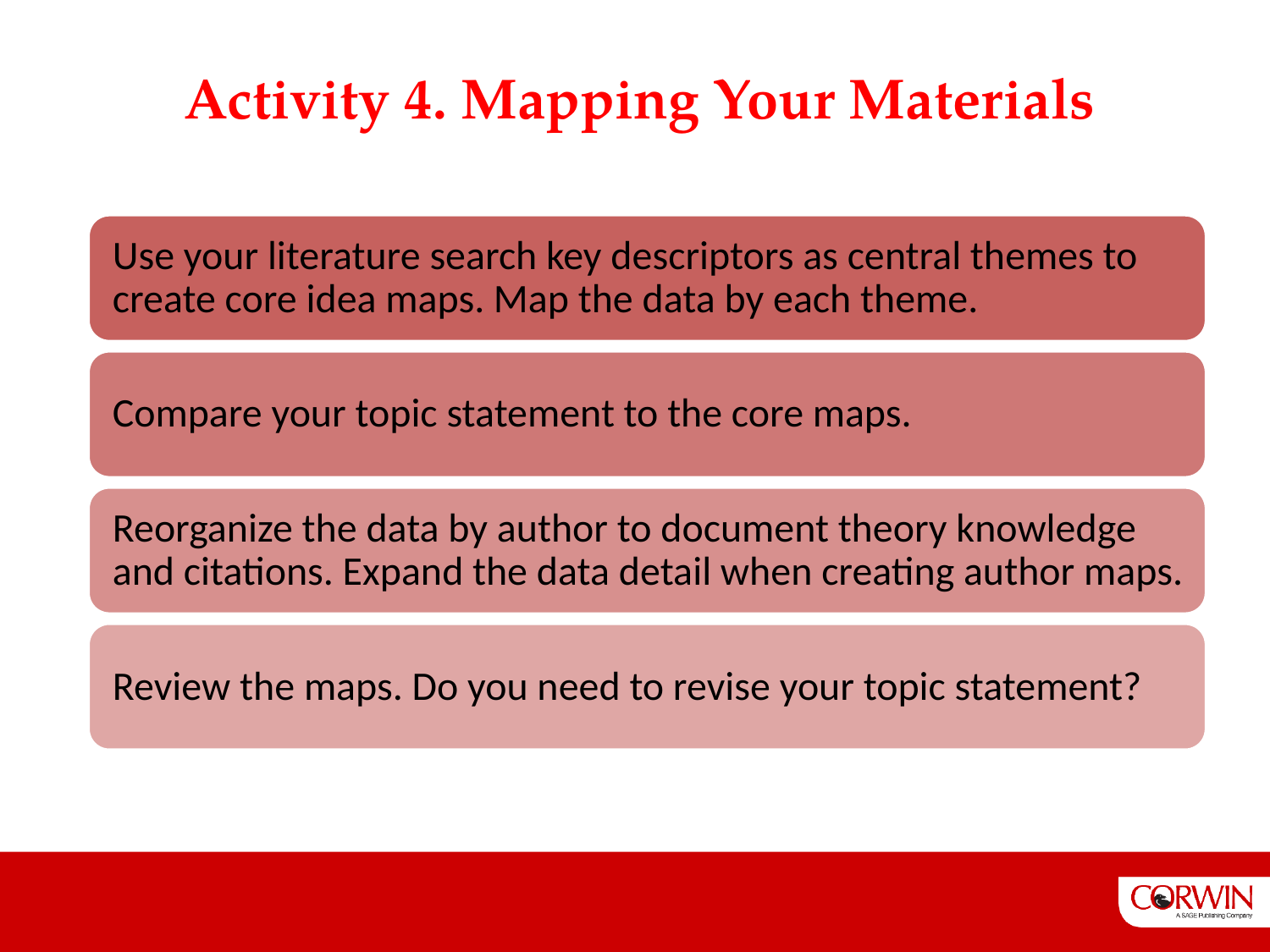

# Activity 4. Mapping Your Materials
Use your literature search key descriptors as central themes to create core idea maps. Map the data by each theme.
Compare your topic statement to the core maps.
Reorganize the data by author to document theory knowledge and citations. Expand the data detail when creating author maps.
Review the maps. Do you need to revise your topic statement?